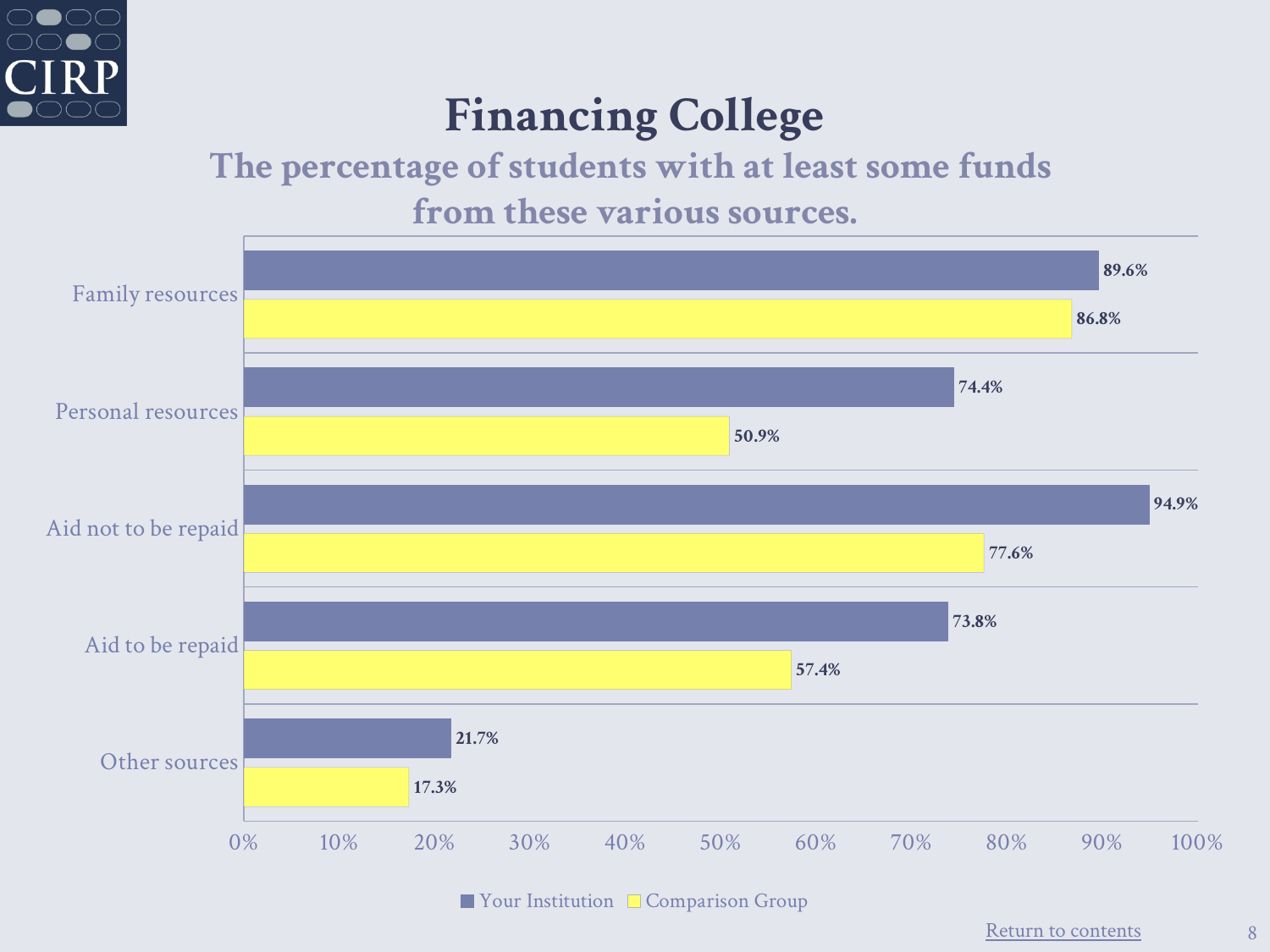

# Financing College The percentage of students with at least some funds from these various sources.

### Chart

| Category | Comparison Group | Your Institution |
|---|---|---|
| Other sources | 0.17300000000000001 | 0.217 |
| Aid to be repaid | 0.574 | 0.738 |
| Aid not to be repaid | 0.776 | 0.949 |
| Personal resources | 0.509 | 0.744 |
| Family resources | 0.8680000000000001 | 0.8959999999999999 |
8